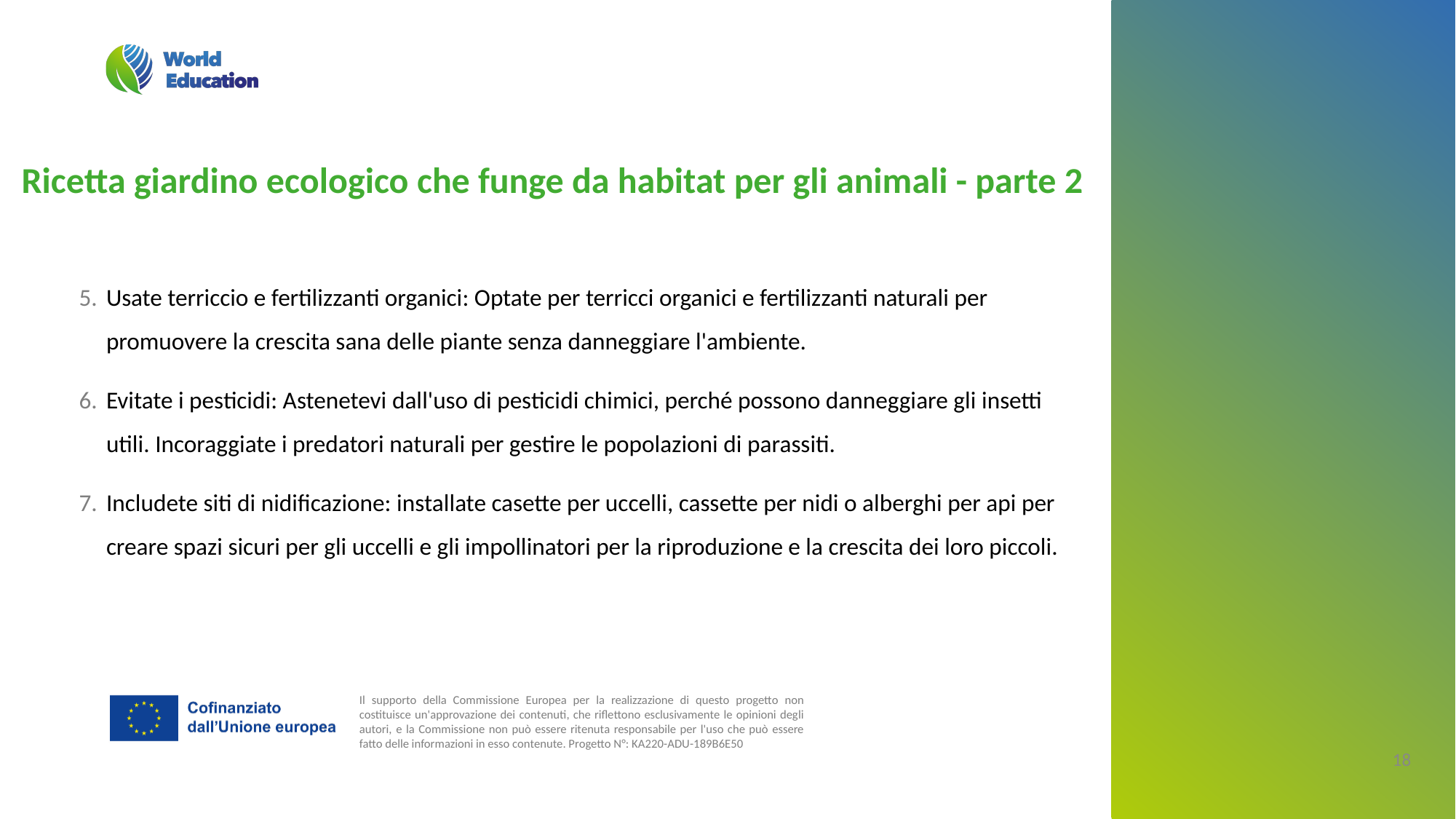

Ricetta giardino ecologico che funge da habitat per gli animali - parte 2
Usate terriccio e fertilizzanti organici: Optate per terricci organici e fertilizzanti naturali per promuovere la crescita sana delle piante senza danneggiare l'ambiente.
Evitate i pesticidi: Astenetevi dall'uso di pesticidi chimici, perché possono danneggiare gli insetti utili. Incoraggiate i predatori naturali per gestire le popolazioni di parassiti.
Includete siti di nidificazione: installate casette per uccelli, cassette per nidi o alberghi per api per creare spazi sicuri per gli uccelli e gli impollinatori per la riproduzione e la crescita dei loro piccoli.
18